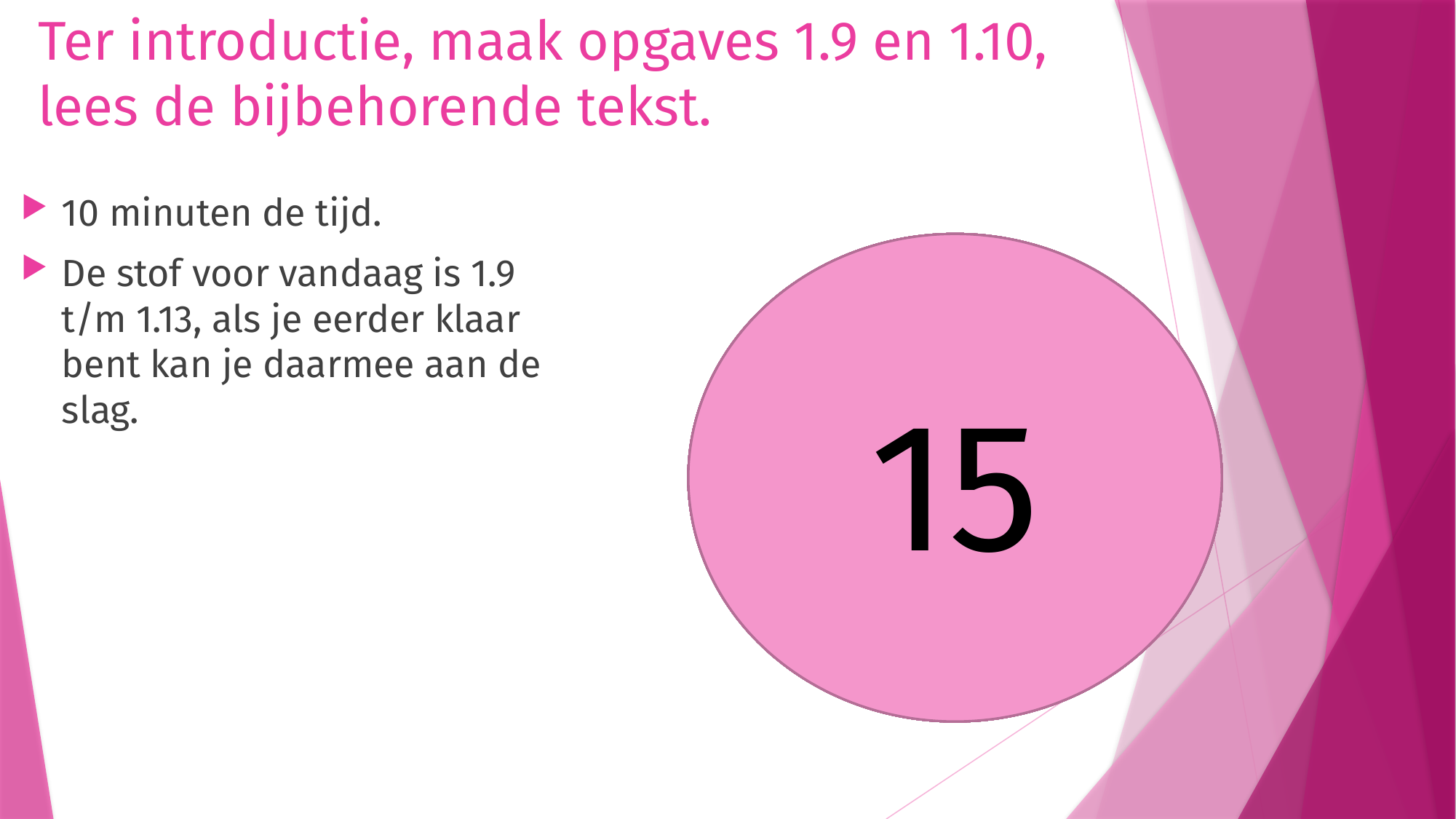

# Ter introductie, maak opgaves 1.9 en 1.10, lees de bijbehorende tekst.

10 minuten de tijd.
De stof voor vandaag is 1.9 t/m 1.13, als je eerder klaar bent kan je daarmee aan de slag.

15
14
12
13
11
10
8
9
5
6
7
4
3
1
2